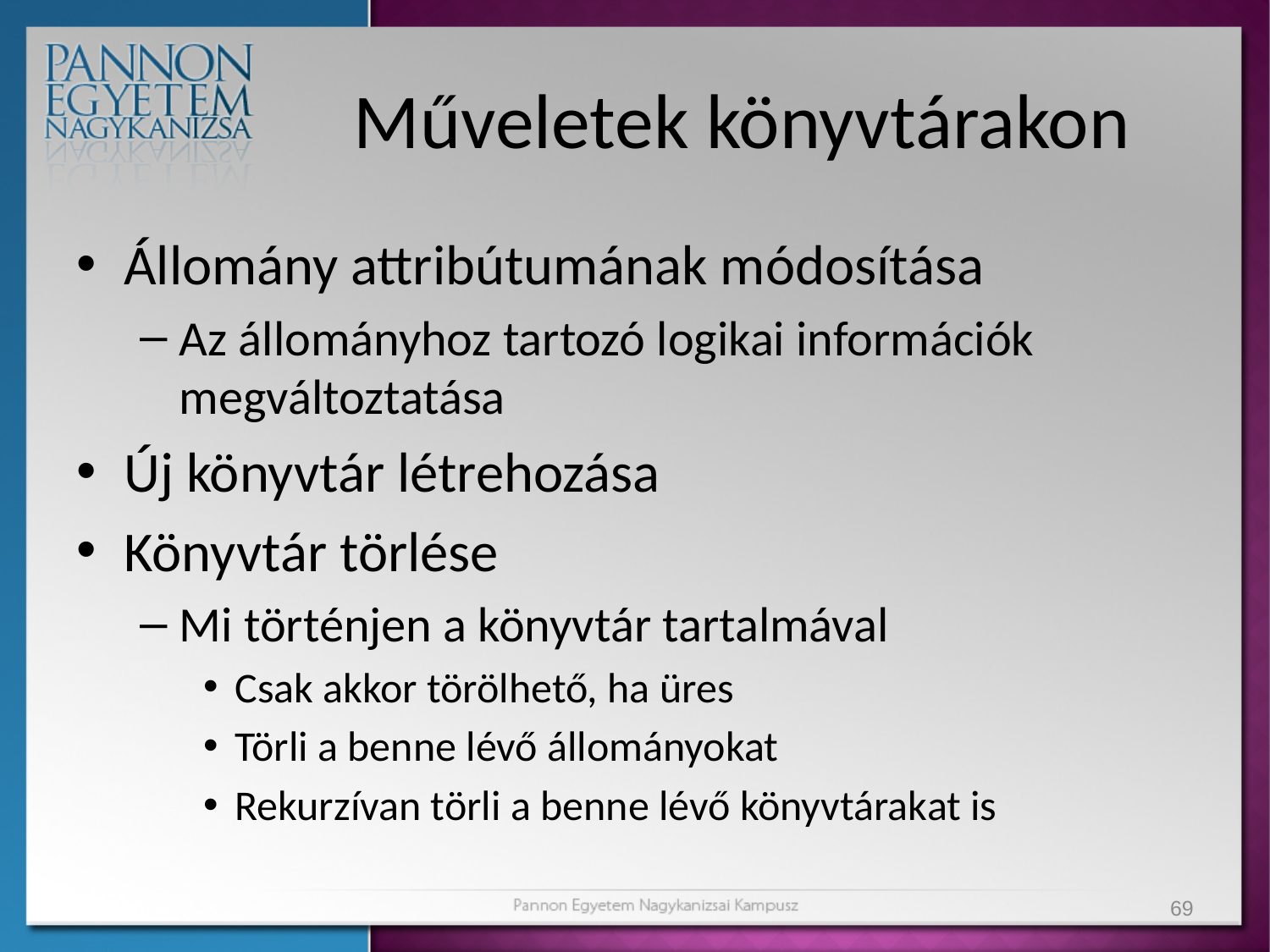

# Műveletek könyvtárakon
Állomány attribútumának módosítása
Az állományhoz tartozó logikai információk megváltoztatása
Új könyvtár létrehozása
Könyvtár törlése
Mi történjen a könyvtár tartalmával
Csak akkor törölhető, ha üres
Törli a benne lévő állományokat
Rekurzívan törli a benne lévő könyvtárakat is
69